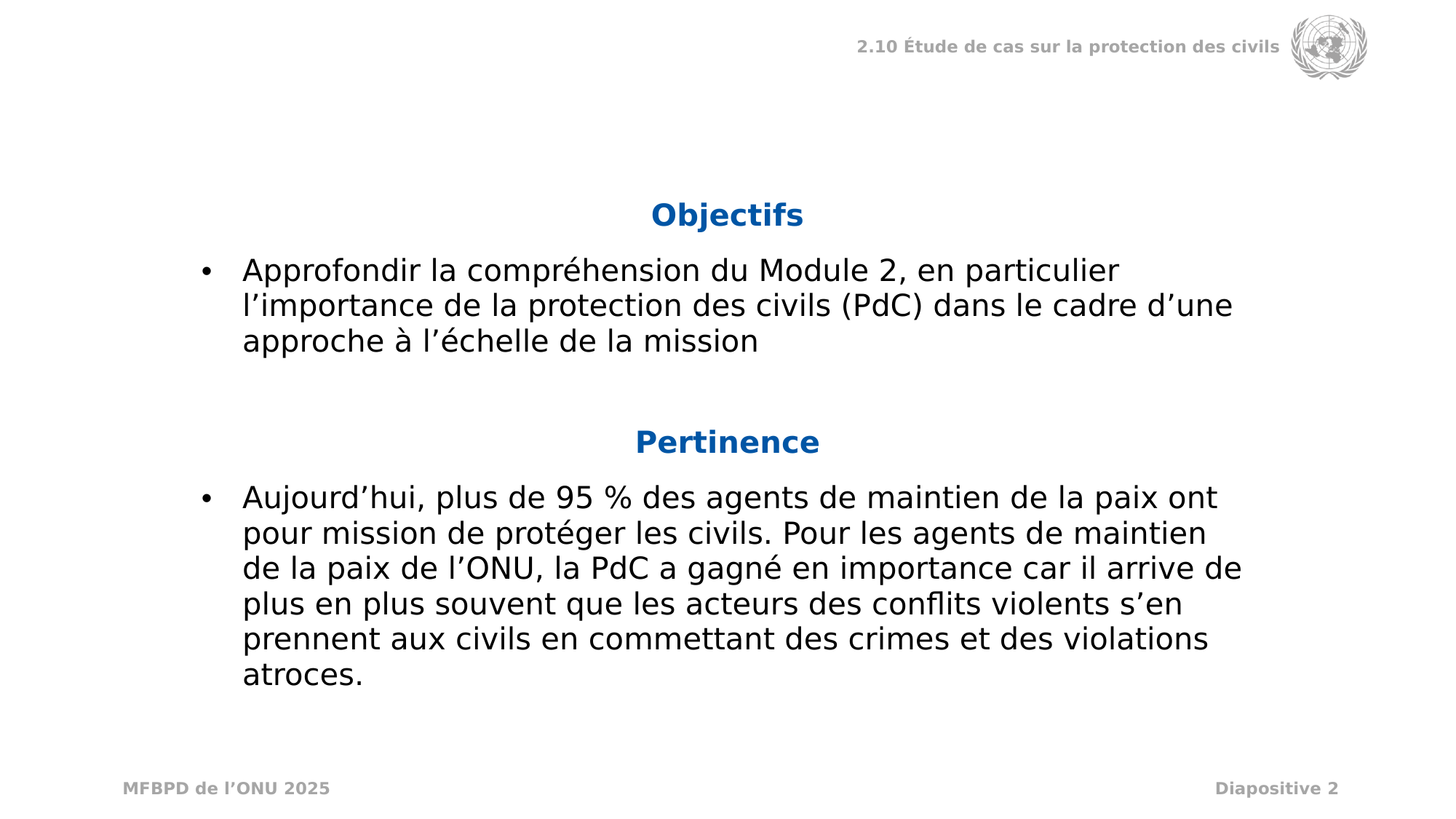

| Objectifs |
| --- |
| Approfondir la compréhension du Module 2, en particulier l’importance de la protection des civils (PdC) dans le cadre d’une approche à l’échelle de la mission |
|  |
| Pertinence |
| Aujourd’hui, plus de 95 % des agents de maintien de la paix ont pour mission de protéger les civils. Pour les agents de maintien de la paix de l’ONU, la PdC a gagné en importance car il arrive de plus en plus souvent que les acteurs des conflits violents s’en prennent aux civils en commettant des crimes et des violations atroces. |